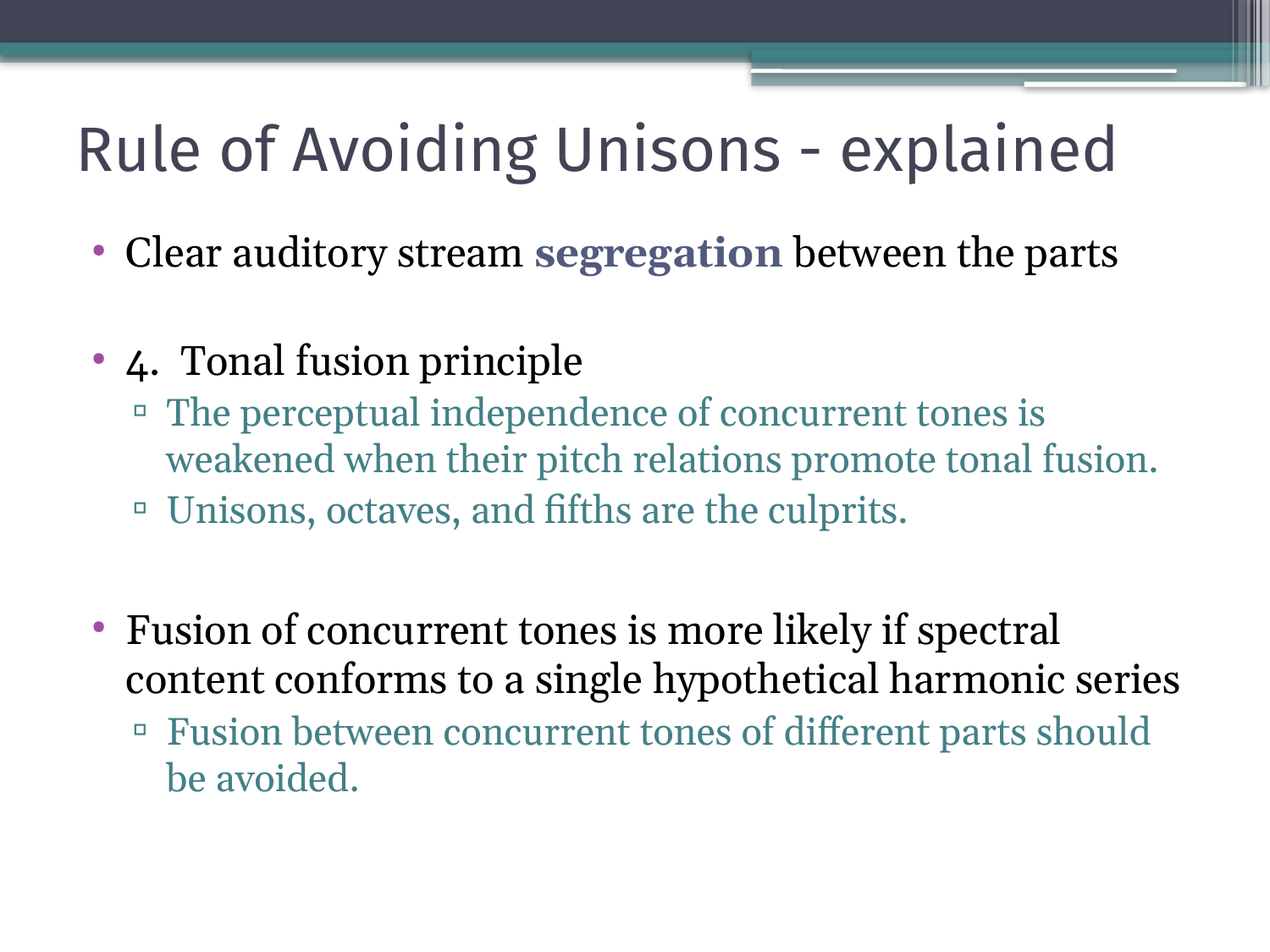

# Rule of Avoiding Unisons - explained
Clear auditory stream segregation between the parts

4.  Tonal fusion principle
The perceptual independence of concurrent tones is weakened when their pitch relations promote tonal fusion.
Unisons, octaves, and fifths are the culprits.

Fusion of concurrent tones is more likely if spectral content conforms to a single hypothetical harmonic series
Fusion between concurrent tones of different parts should be avoided.